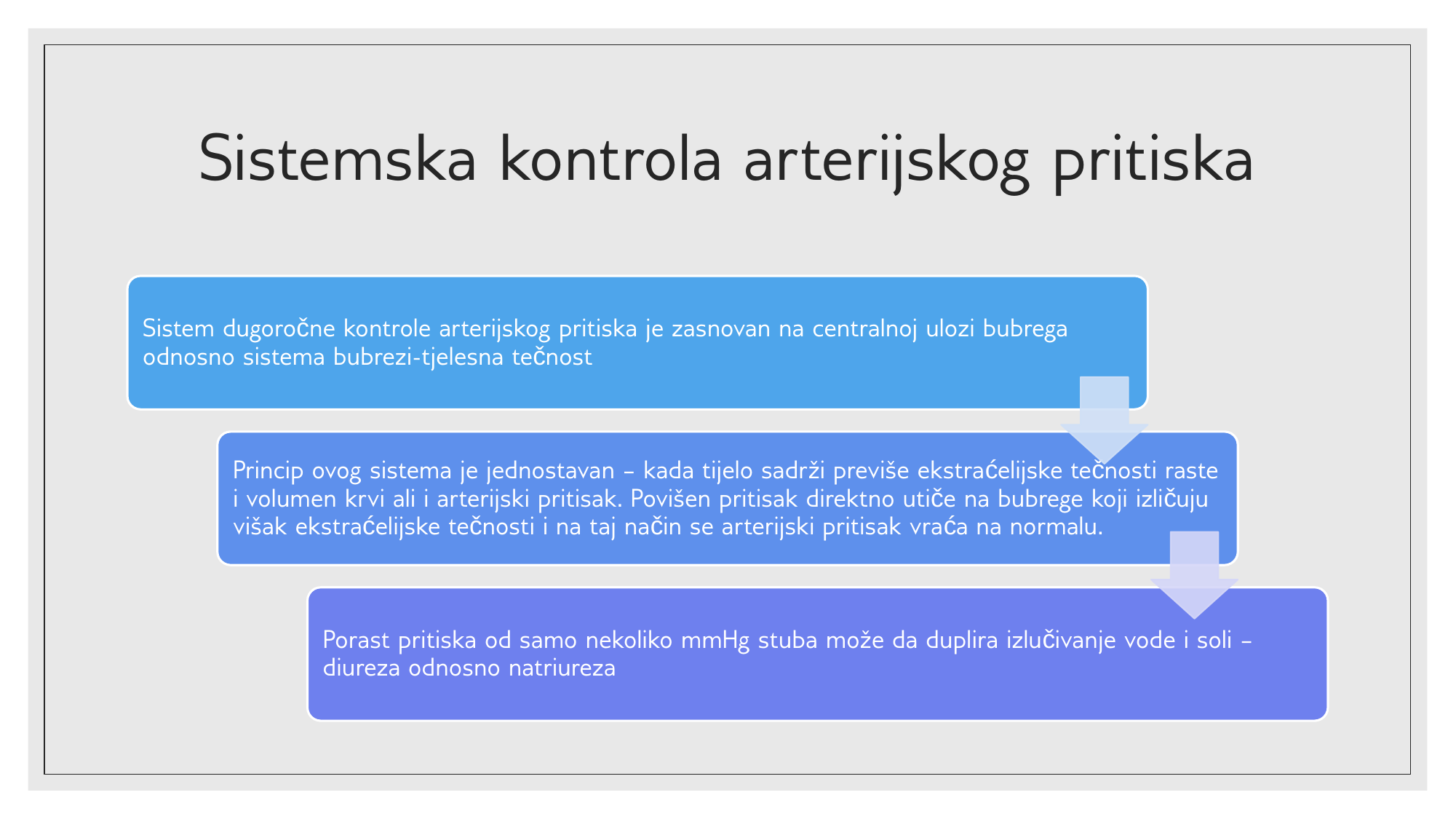

# Sistemska kontrola arterijskog pritiska
Sistem dugoročne kontrole arterijskog pritiska je zasnovan na centralnoj ulozi bubrega odnosno sistema bubrezi-tjelesna tečnost
Princip ovog sistema je jednostavan – kada tijelo sadrži previše ekstraćelijske tečnosti raste i volumen krvi ali i arterijski pritisak. Povišen pritisak direktno utiče na bubrege koji izličuju višak ekstraćelijske tečnosti i na taj način se arterijski pritisak vraća na normalu.
Porast pritiska od samo nekoliko mmHg stuba može da duplira izlučivanje vode i soli – diureza odnosno natriureza